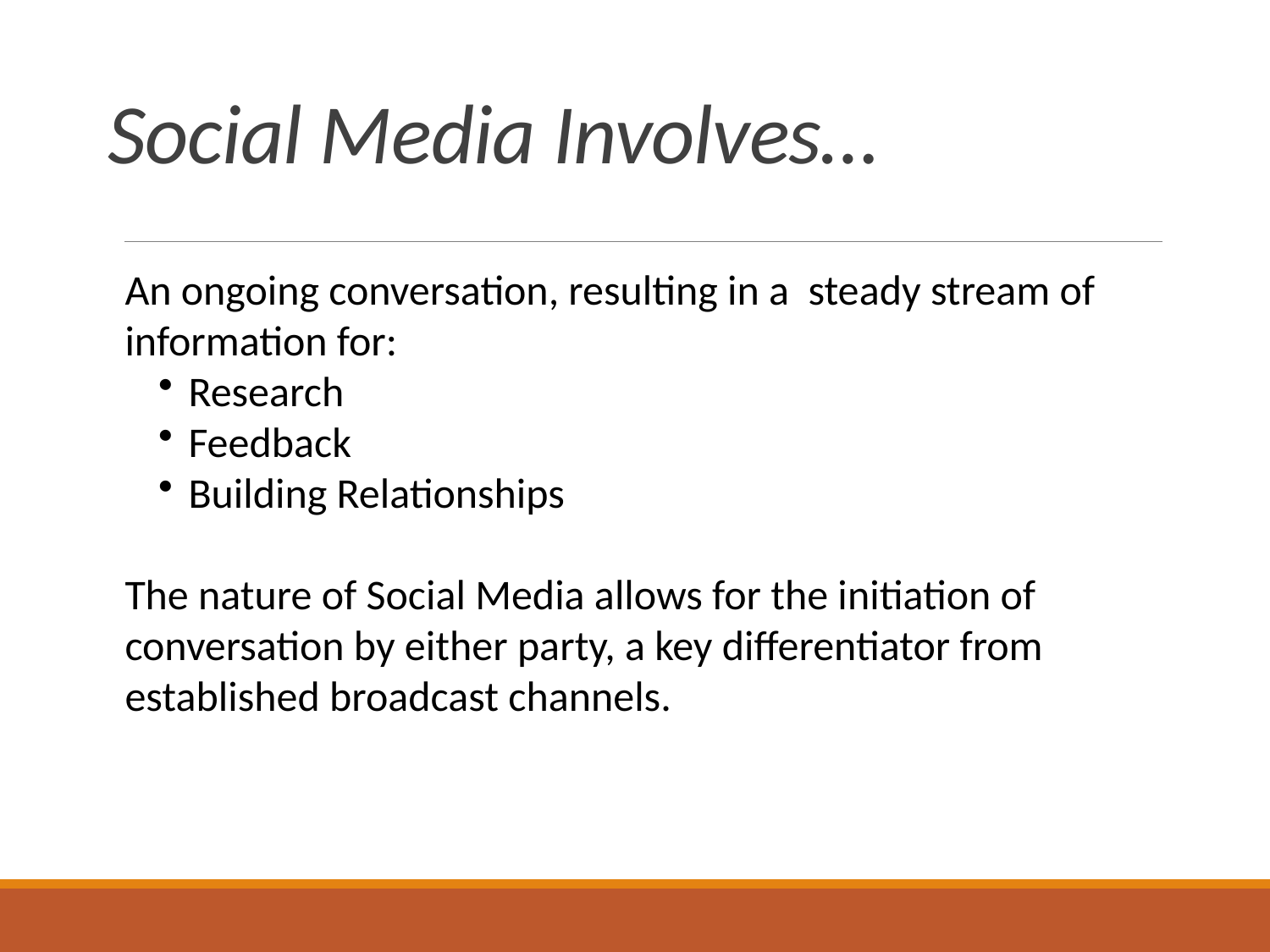

# Social Media Involves…
An ongoing conversation, resulting in a  steady stream of information for:
Research
Feedback
Building Relationships

The nature of Social Media allows for the initiation of conversation by either party, a key differentiator from established broadcast channels.